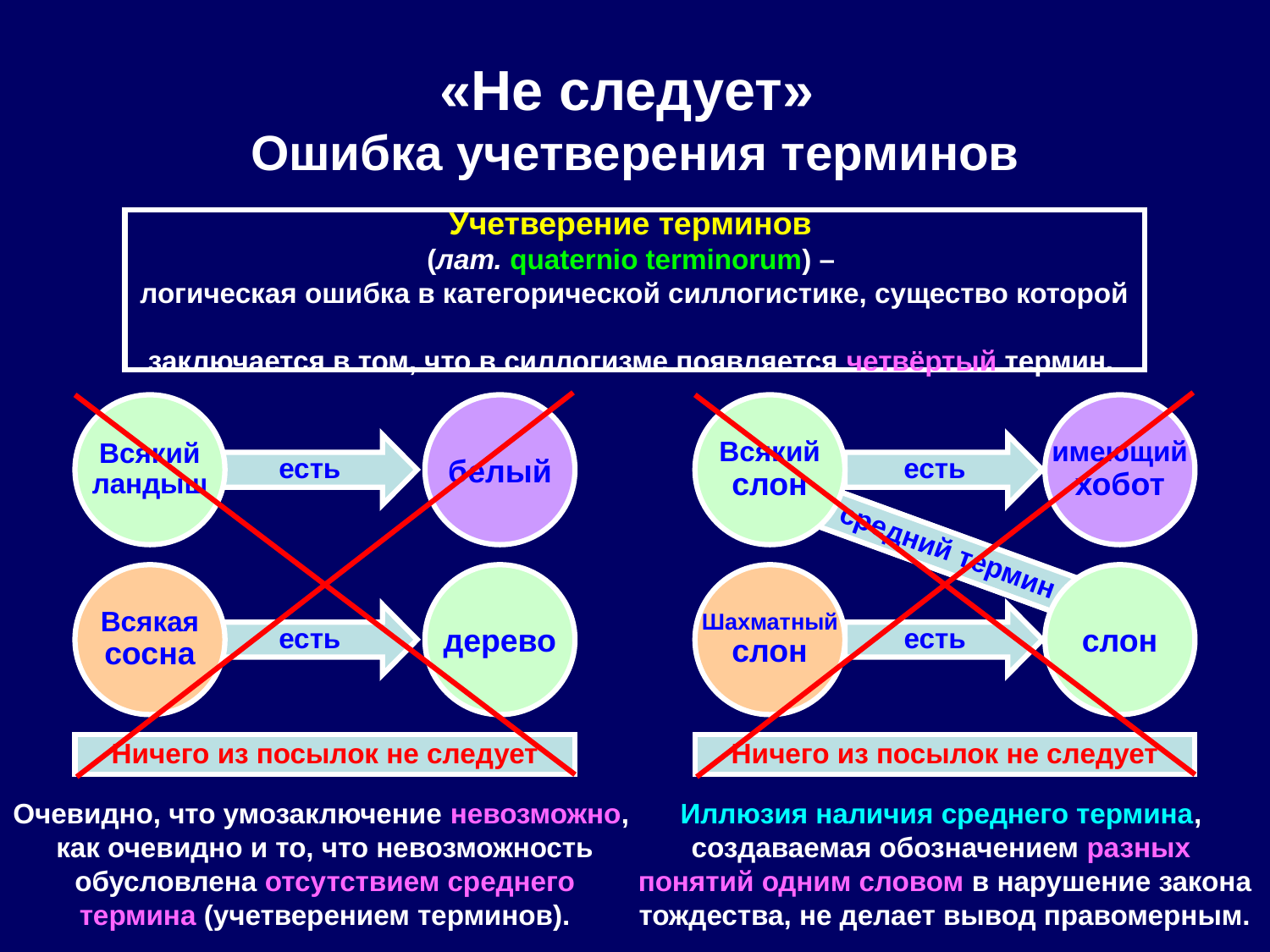

# «Не следует» Ошибка учетверения терминов
Учетверение терминов
(лат. quaternio terminorum) –
логическая ошибка в категорической силлогистике, существо которой
заключается в том, что в силлогизме появляется четвёртый термин.
Всякий
ландыш
белый
Всякий
слон
имеющий
хобот
есть
есть
имеет?
средний термин
Всякая
сосна
дерево
Шахматный
слон
слон
есть
есть
Ничего из посылок не следует
Ничего из посылок не следует
Очевидно, что умозаключение невозможно,
как очевидно и то, что невозможность обусловлена отсутствием среднего термина (учетверением терминов).
Иллюзия наличия среднего термина,
создаваемая обозначением разных
понятий одним словом в нарушение закона тождества, не делает вывод правомерным.